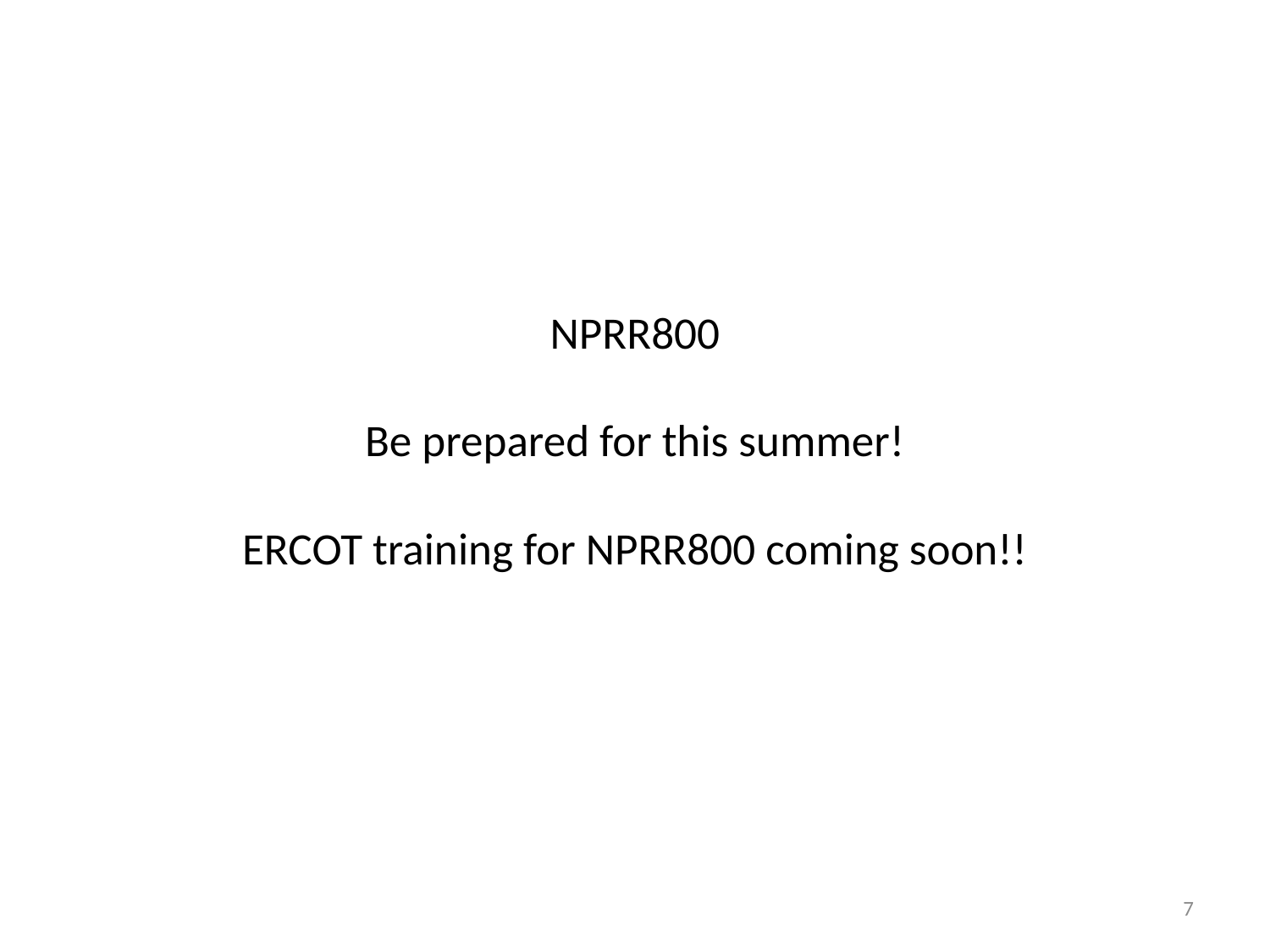

# NPRR800 Be prepared for this summer! ERCOT training for NPRR800 coming soon!!
7